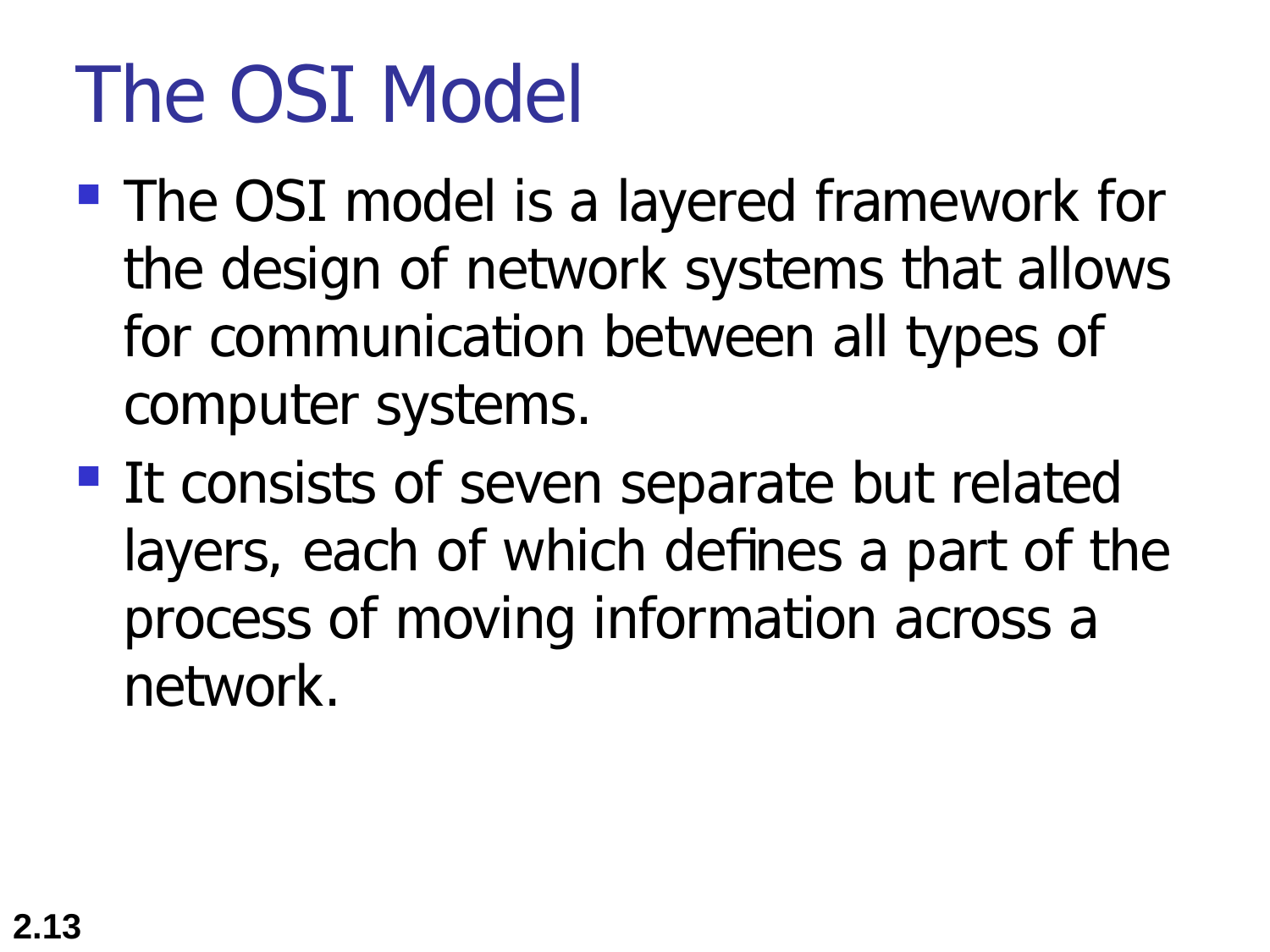

# The OSI Model
The OSI model is a layered framework for the design of network systems that allows for communication between all types of computer systems.
It consists of seven separate but related layers, each of which defines a part of the process of moving information across a network.

2.13